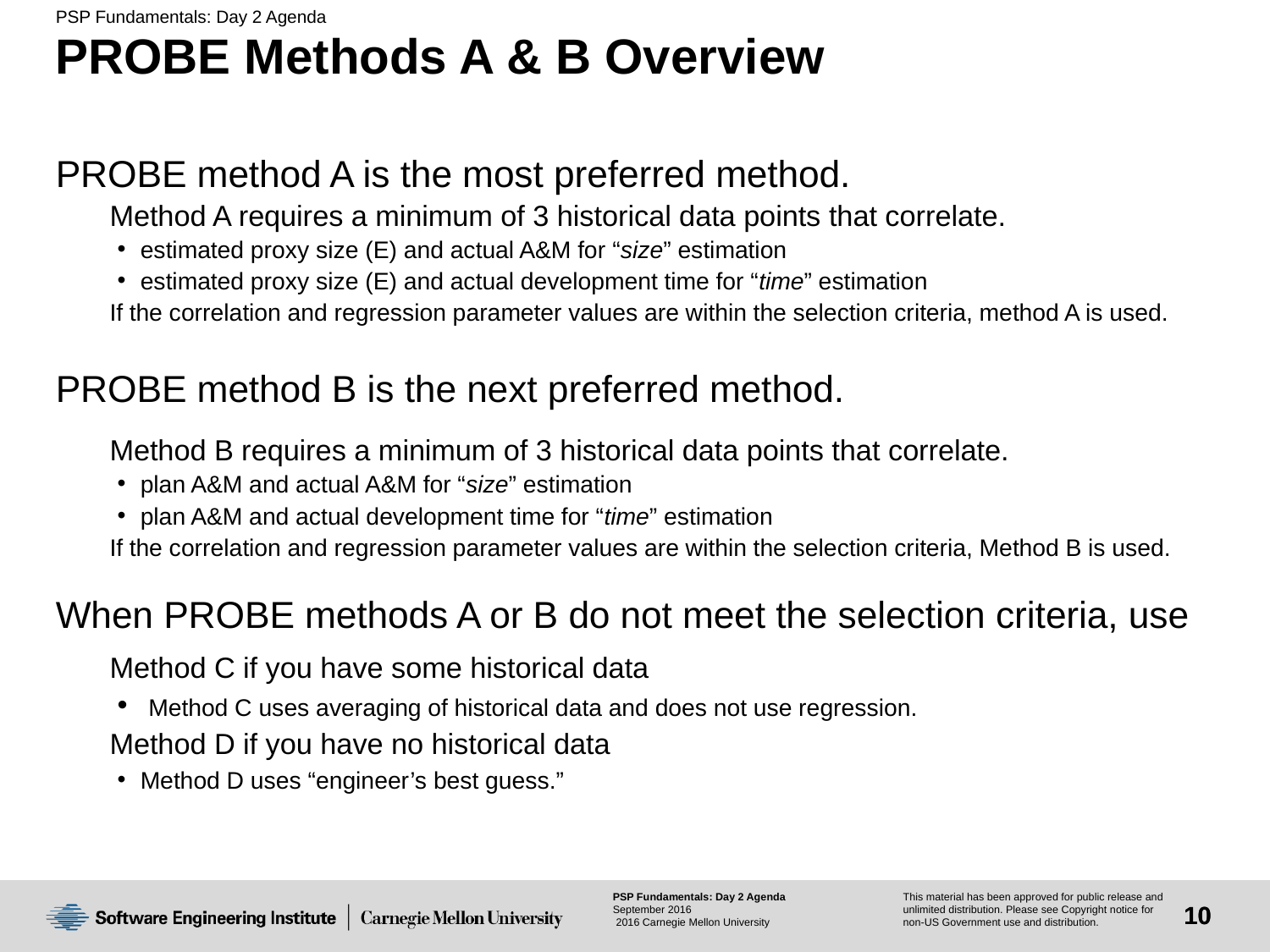

# PROBE Methods A & B Overview
PROBE method A is the most preferred method.
Method A requires a minimum of 3 historical data points that correlate.
estimated proxy size (E) and actual A&M for “size” estimation
estimated proxy size (E) and actual development time for “time” estimation
If the correlation and regression parameter values are within the selection criteria, method A is used.

PROBE method B is the next preferred method.
Method B requires a minimum of 3 historical data points that correlate.
plan A&M and actual A&M for “size” estimation
plan A&M and actual development time for “time” estimation
If the correlation and regression parameter values are within the selection criteria, Method B is used.

When PROBE methods A or B do not meet the selection criteria, use
Method C if you have some historical data
 Method C uses averaging of historical data and does not use regression.
Method D if you have no historical data
Method D uses “engineer’s best guess.”